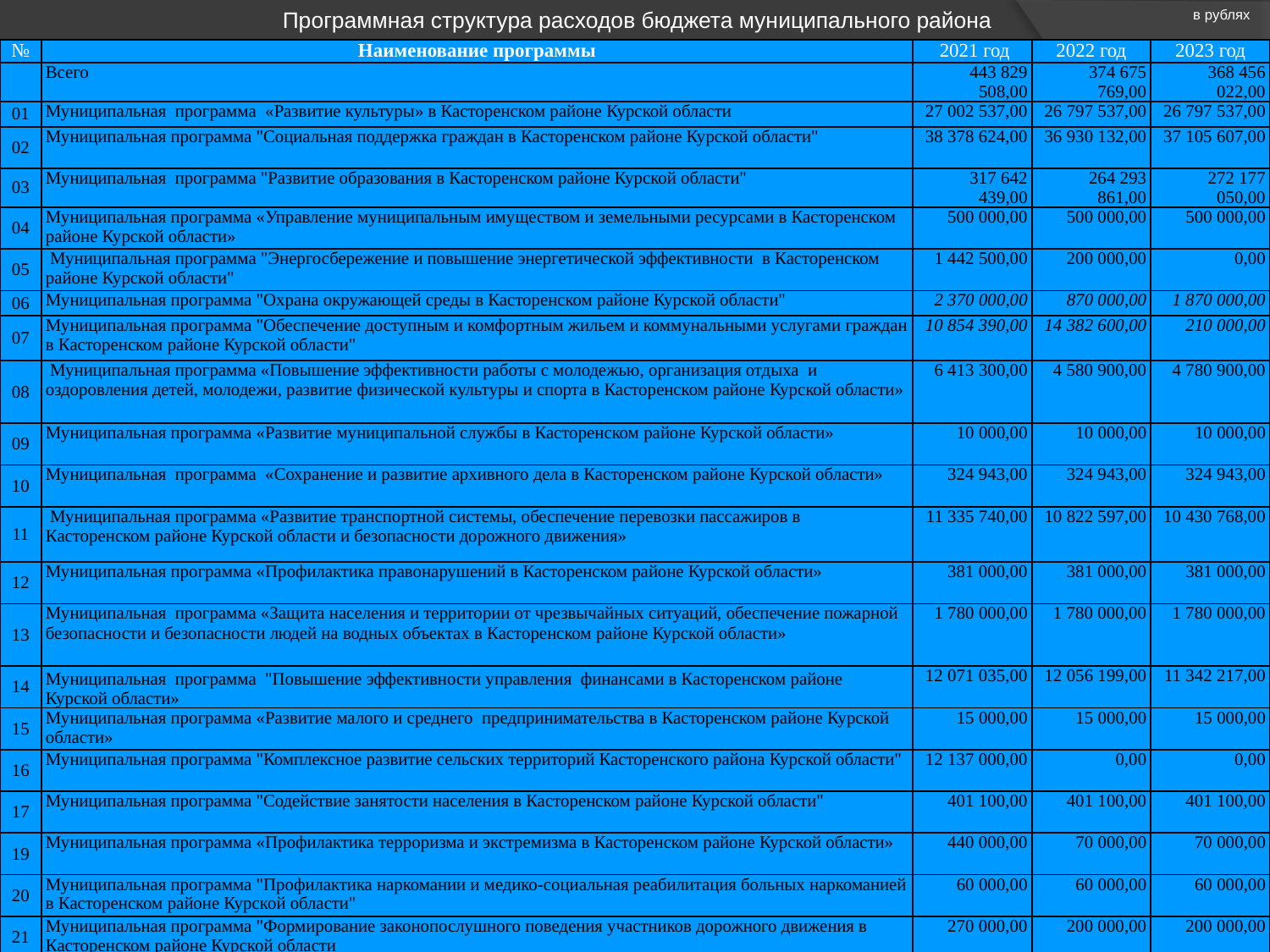

в рублях
Программная структура расходов бюджета муниципального района
| № | Наименование программы | 2021 год | 2022 год | 2023 год |
| --- | --- | --- | --- | --- |
|  | Всего | 443 829 508,00 | 374 675 769,00 | 368 456 022,00 |
| 01 | Муниципальная программа «Развитие культуры» в Касторенском районе Курской области | 27 002 537,00 | 26 797 537,00 | 26 797 537,00 |
| 02 | Муниципальная программа "Социальная поддержка граждан в Касторенском районе Курской области" | 38 378 624,00 | 36 930 132,00 | 37 105 607,00 |
| 03 | Муниципальная программа "Развитие образования в Касторенском районе Курской области" | 317 642 439,00 | 264 293 861,00 | 272 177 050,00 |
| 04 | Муниципальная программа «Управление муниципальным имуществом и земельными ресурсами в Касторенском районе Курской области» | 500 000,00 | 500 000,00 | 500 000,00 |
| 05 | Муниципальная программа "Энергосбережение и повышение энергетической эффективности в Касторенском районе Курской области" | 1 442 500,00 | 200 000,00 | 0,00 |
| 06 | Муниципальная программа "Охрана окружающей среды в Касторенском районе Курской области" | 2 370 000,00 | 870 000,00 | 1 870 000,00 |
| 07 | Муниципальная программа "Обеспечение доступным и комфортным жильем и коммунальными услугами граждан в Касторенском районе Курской области" | 10 854 390,00 | 14 382 600,00 | 210 000,00 |
| 08 | Муниципальная программа «Повышение эффективности работы с молодежью, организация отдыха и оздоровления детей, молодежи, развитие физической культуры и спорта в Касторенском районе Курской области» | 6 413 300,00 | 4 580 900,00 | 4 780 900,00 |
| 09 | Муниципальная программа «Развитие муниципальной службы в Касторенском районе Курской области» | 10 000,00 | 10 000,00 | 10 000,00 |
| 10 | Муниципальная программа «Сохранение и развитие архивного дела в Касторенском районе Курской области» | 324 943,00 | 324 943,00 | 324 943,00 |
| 11 | Муниципальная программа «Развитие транспортной системы, обеспечение перевозки пассажиров в Касторенском районе Курской области и безопасности дорожного движения» | 11 335 740,00 | 10 822 597,00 | 10 430 768,00 |
| 12 | Муниципальная программа «Профилактика правонарушений в Касторенском районе Курской области» | 381 000,00 | 381 000,00 | 381 000,00 |
| 13 | Муниципальная программа «Защита населения и территории от чрезвычайных ситуаций, обеспечение пожарной безопасности и безопасности людей на водных объектах в Касторенском районе Курской области» | 1 780 000,00 | 1 780 000,00 | 1 780 000,00 |
| 14 | Муниципальная программа "Повышение эффективности управления финансами в Касторенском районе Курской области» | 12 071 035,00 | 12 056 199,00 | 11 342 217,00 |
| 15 | Муниципальная программа «Развитие малого и среднего предпринимательства в Касторенском районе Курской области» | 15 000,00 | 15 000,00 | 15 000,00 |
| 16 | Муниципальная программа "Комплексное развитие сельских территорий Касторенского района Курской области" | 12 137 000,00 | 0,00 | 0,00 |
| 17 | Муниципальная программа "Содействие занятости населения в Касторенском районе Курской области" | 401 100,00 | 401 100,00 | 401 100,00 |
| 19 | Муниципальная программа «Профилактика терроризма и экстремизма в Касторенском районе Курской области» | 440 000,00 | 70 000,00 | 70 000,00 |
| 20 | Муниципальная программа "Профилактика наркомании и медико-социальная реабилитация больных наркоманией в Касторенском районе Курской области" | 60 000,00 | 60 000,00 | 60 000,00 |
| 21 | Муниципальная программа "Формирование законопослушного поведения участников дорожного движения в Касторенском районе Курской области | 270 000,00 | 200 000,00 | 200 000,00 |